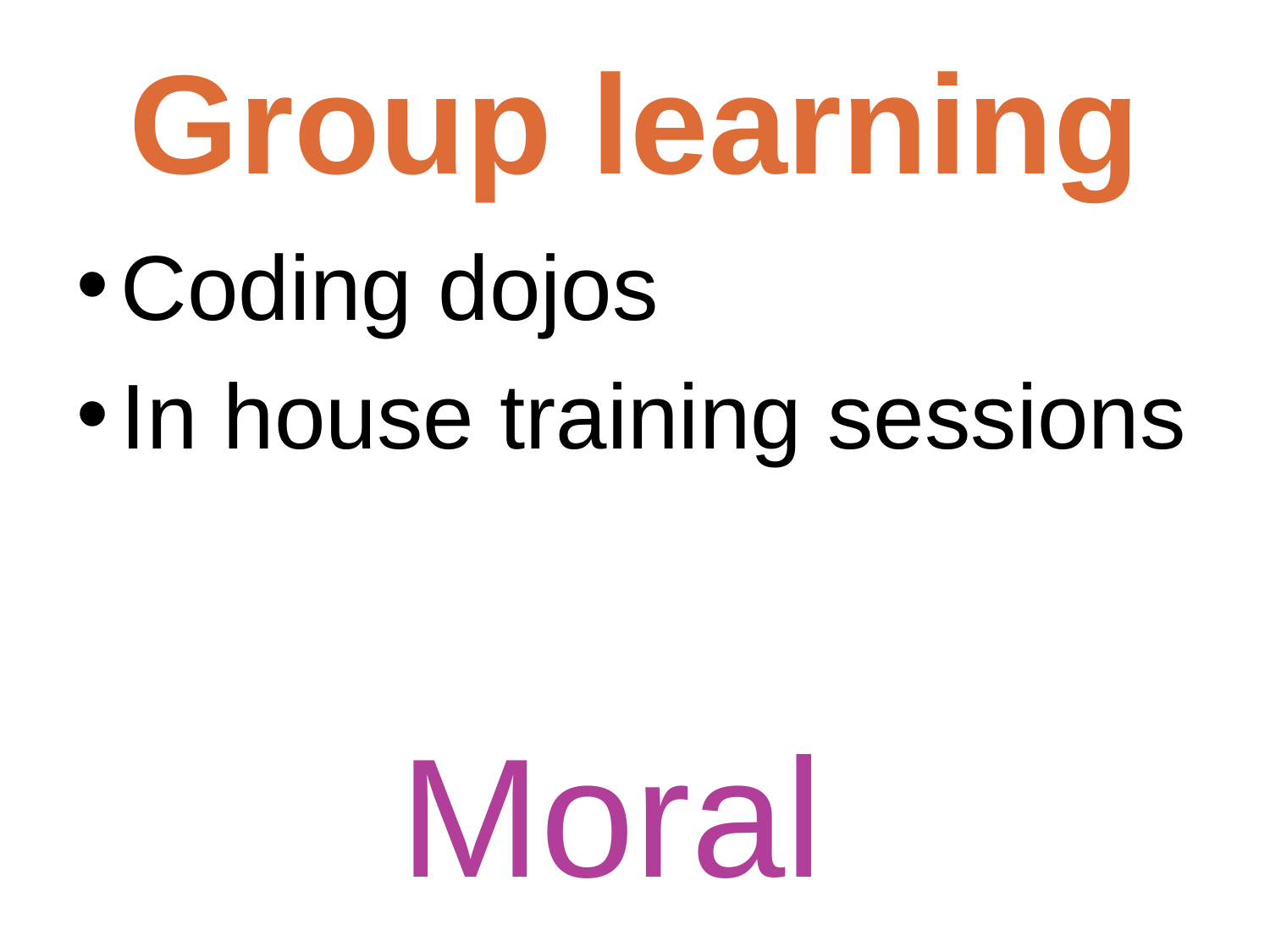

# Group learning
Coding dojos
In house training sessions
Moral